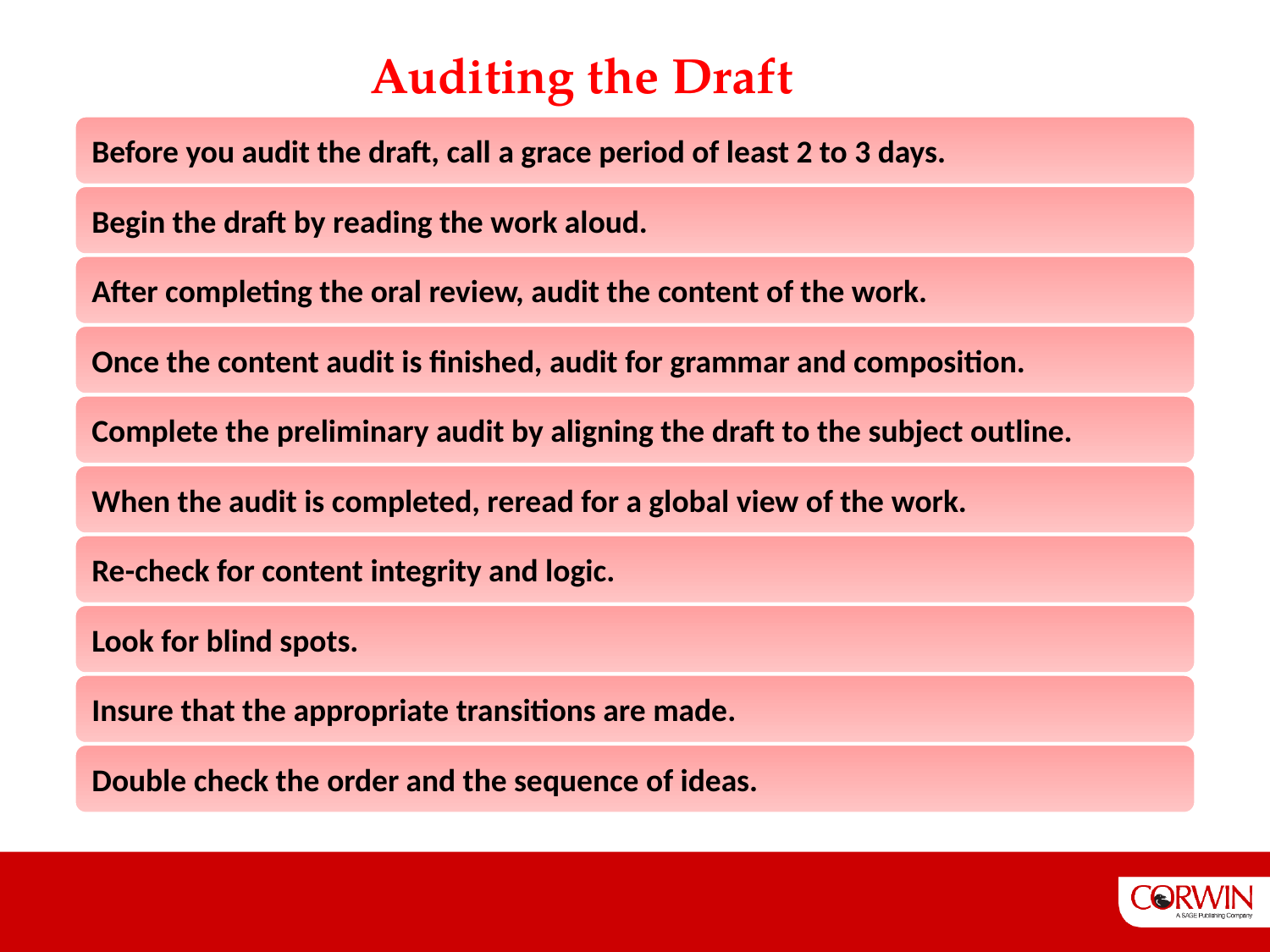

# Auditing the Draft
Before you audit the draft, call a grace period of least 2 to 3 days.
Begin the draft by reading the work aloud.
After completing the oral review, audit the content of the work.
Once the content audit is finished, audit for grammar and composition.
Complete the preliminary audit by aligning the draft to the subject outline.
When the audit is completed, reread for a global view of the work.
Re-check for content integrity and logic.
Look for blind spots.
Insure that the appropriate transitions are made.
Double check the order and the sequence of ideas.